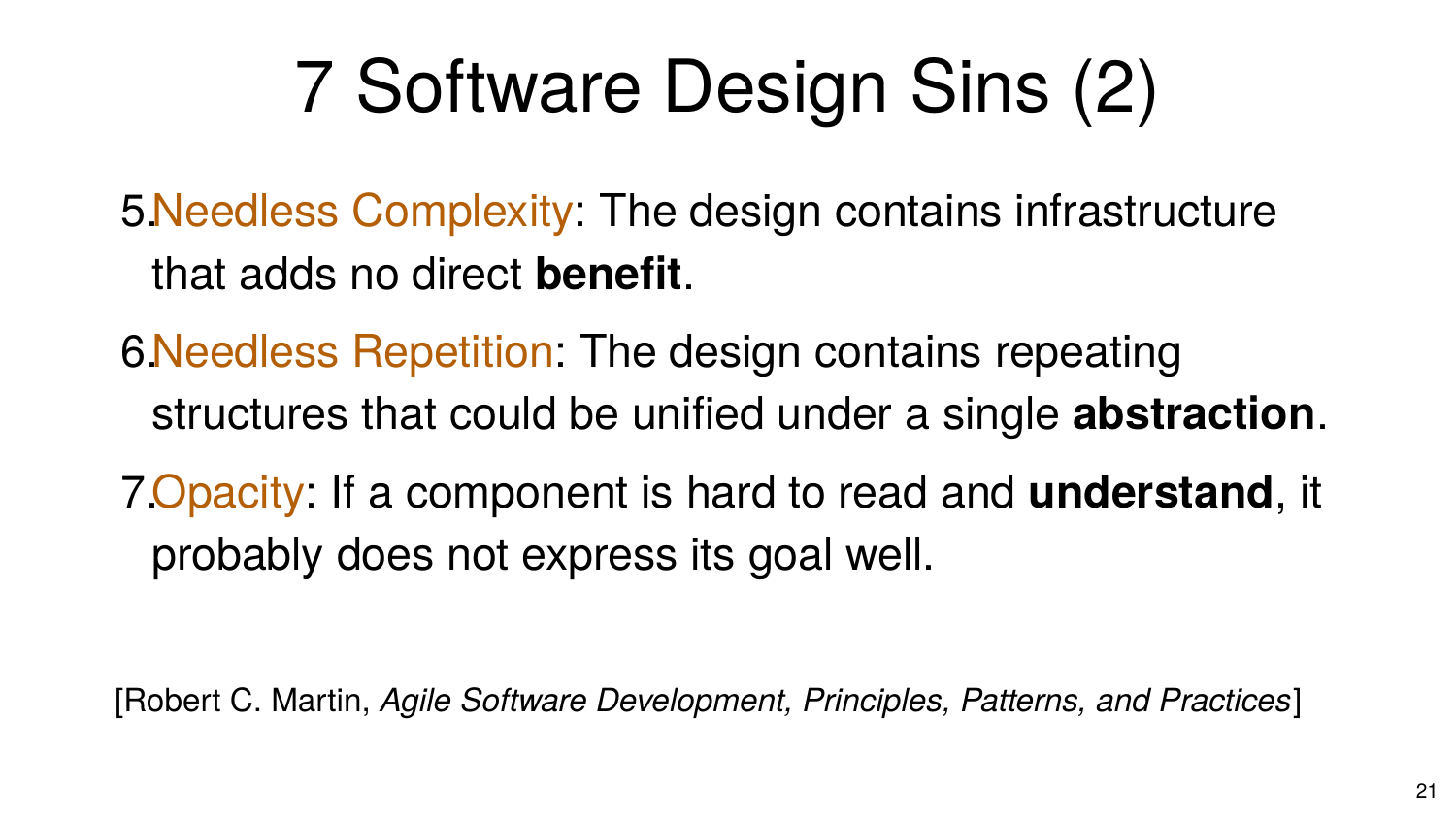

# 7 Software Design Sins (2)
Needless Complexity: The design contains infrastructure that adds no direct benefit.
Needless Repetition: The design contains repeating structures that could be unified under a single abstraction.
Opacity: If a component is hard to read and understand, it probably does not express its goal well.

[Robert C. Martin, Agile Software Development, Principles, Patterns, and Practices]
21